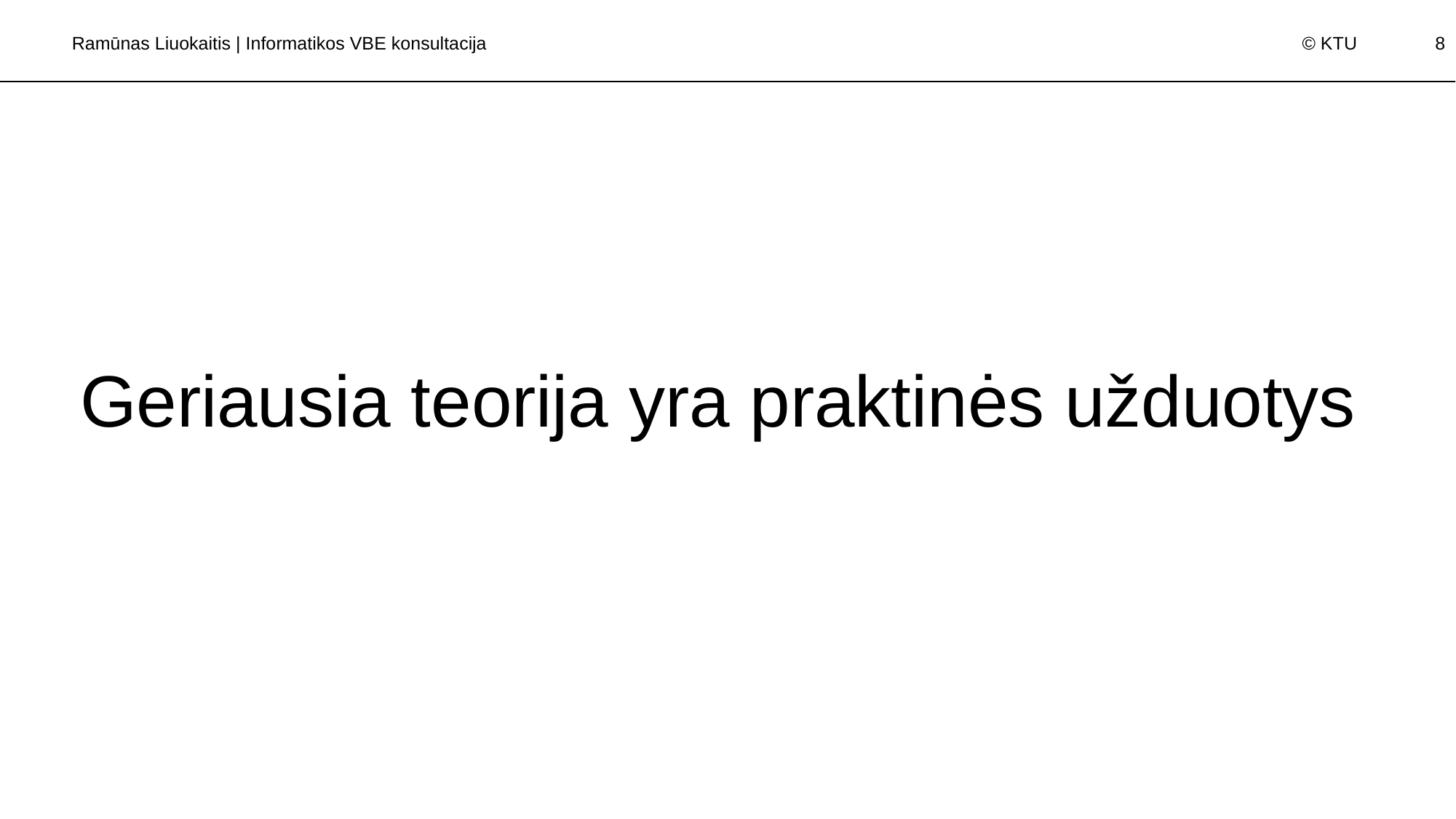

Ramūnas Liuokaitis | Informatikos VBE konsultacija
Geriausia teorija yra praktinės užduotys